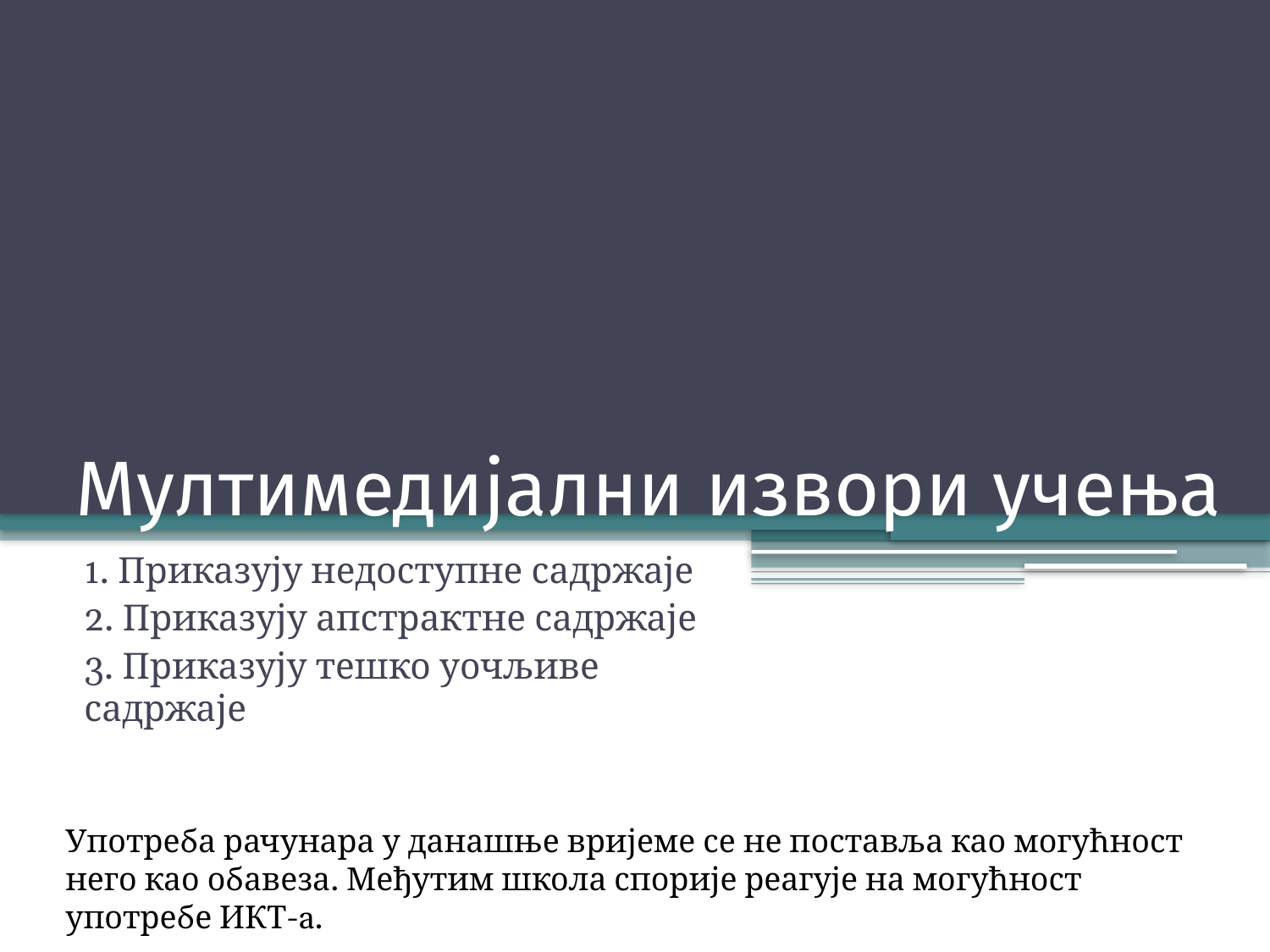

# Мултимедијални извори учења
1. Приказују недоступне садржаје
2. Приказују апстрактне садржаје
3. Приказују тешко уочљиве садржаје
Употреба рачунара у данашње вријеме се не поставља као могућност него као обавеза. Међутим школа спорије реагује на могућност употребе ИКТ-a.